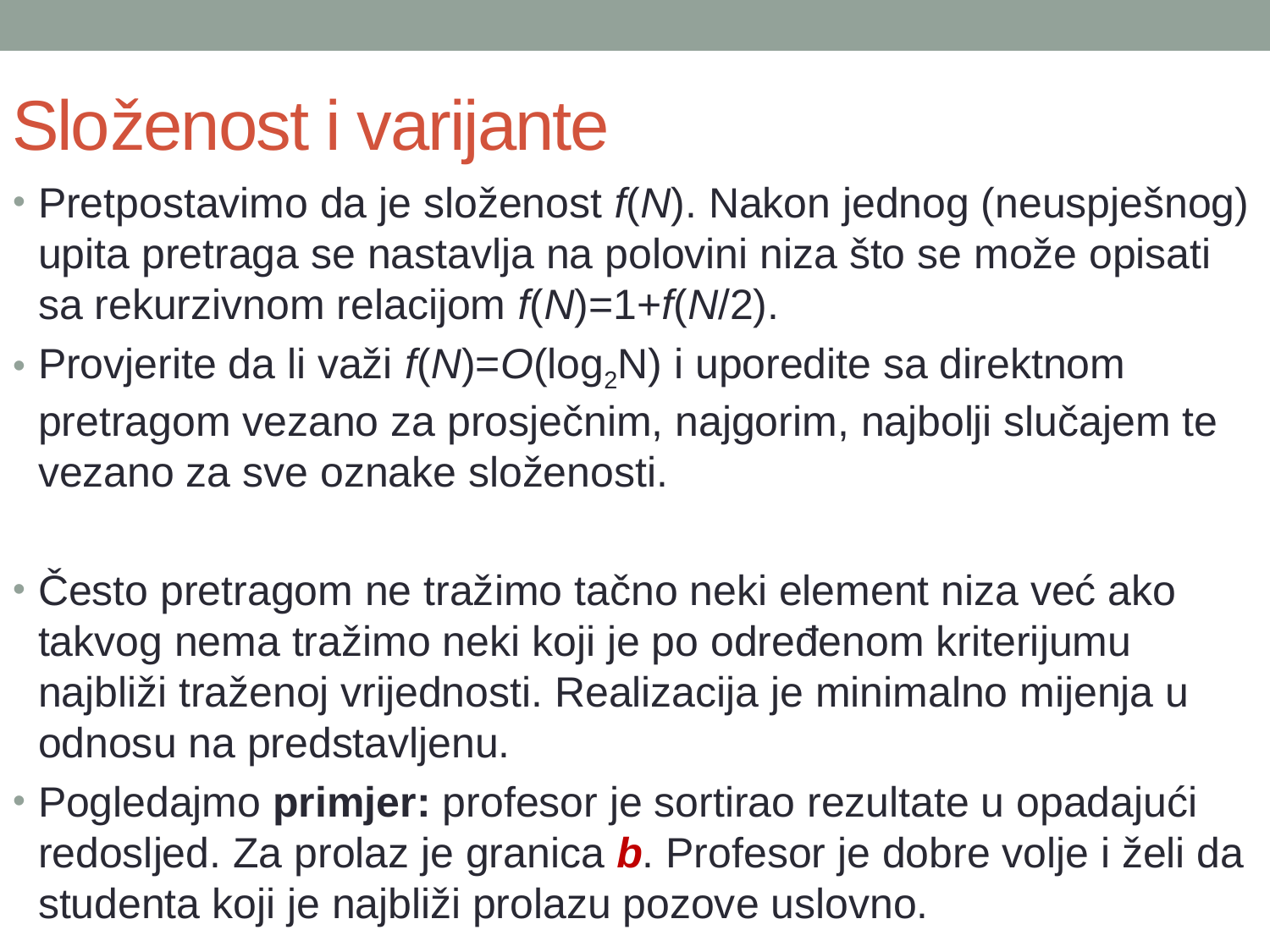

# Složenost i varijante
Pretpostavimo da je složenost f(N). Nakon jednog (neuspješnog) upita pretraga se nastavlja na polovini niza što se može opisati sa rekurzivnom relacijom f(N)=1+f(N/2).
Provjerite da li važi f(N)=O(log2N) i uporedite sa direktnom pretragom vezano za prosječnim, najgorim, najbolji slučajem te vezano za sve oznake složenosti.

Često pretragom ne tražimo tačno neki element niza već ako takvog nema tražimo neki koji je po određenom kriterijumu najbliži traženoj vrijednosti. Realizacija je minimalno mijenja u odnosu na predstavljenu.
Pogledajmo primjer: profesor je sortirao rezultate u opadajući redosljed. Za prolaz je granica b. Profesor je dobre volje i želi da studenta koji je najbliži prolazu pozove uslovno.